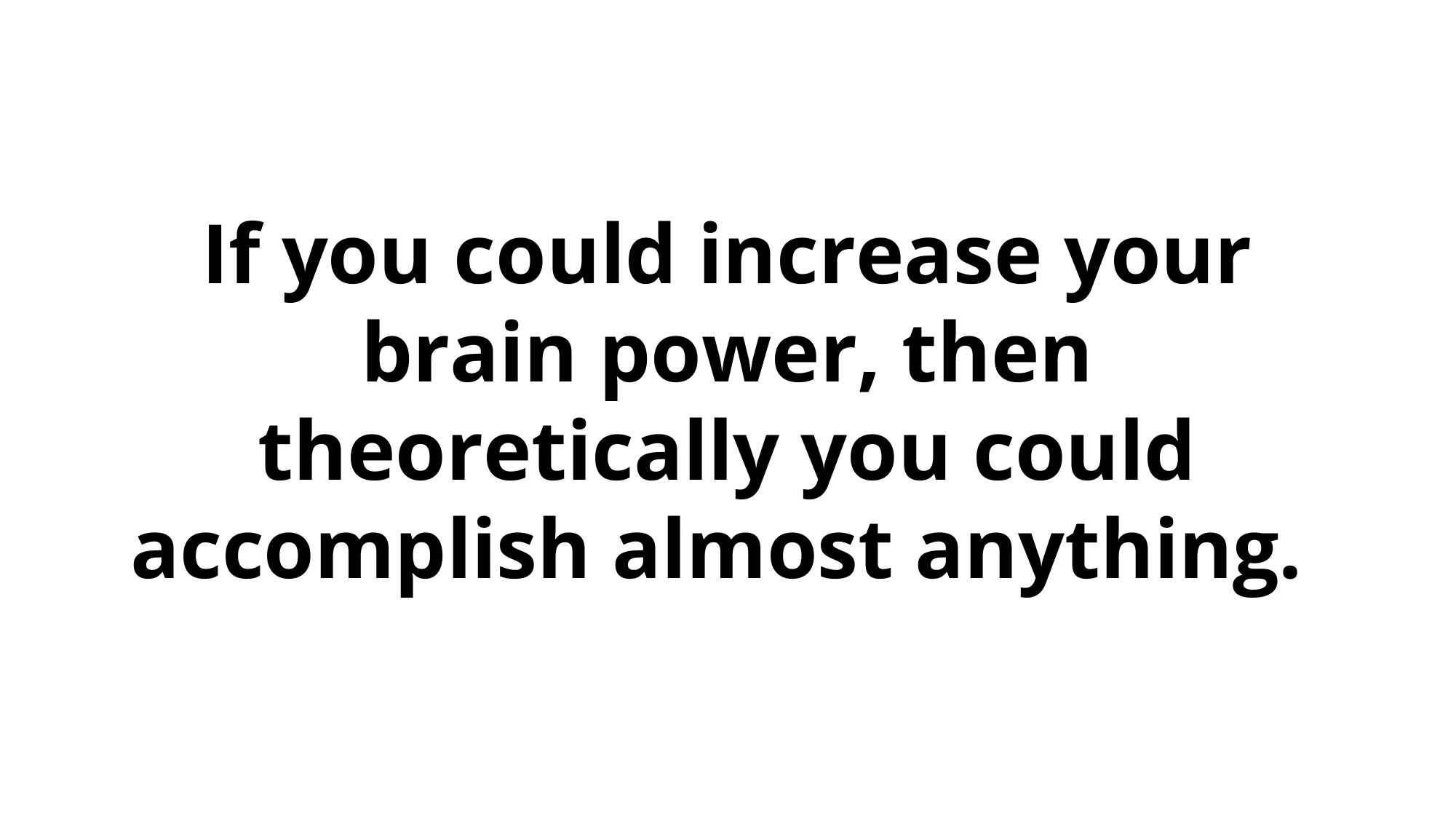

If you could increase your brain power, then theoretically you could accomplish almost anything.